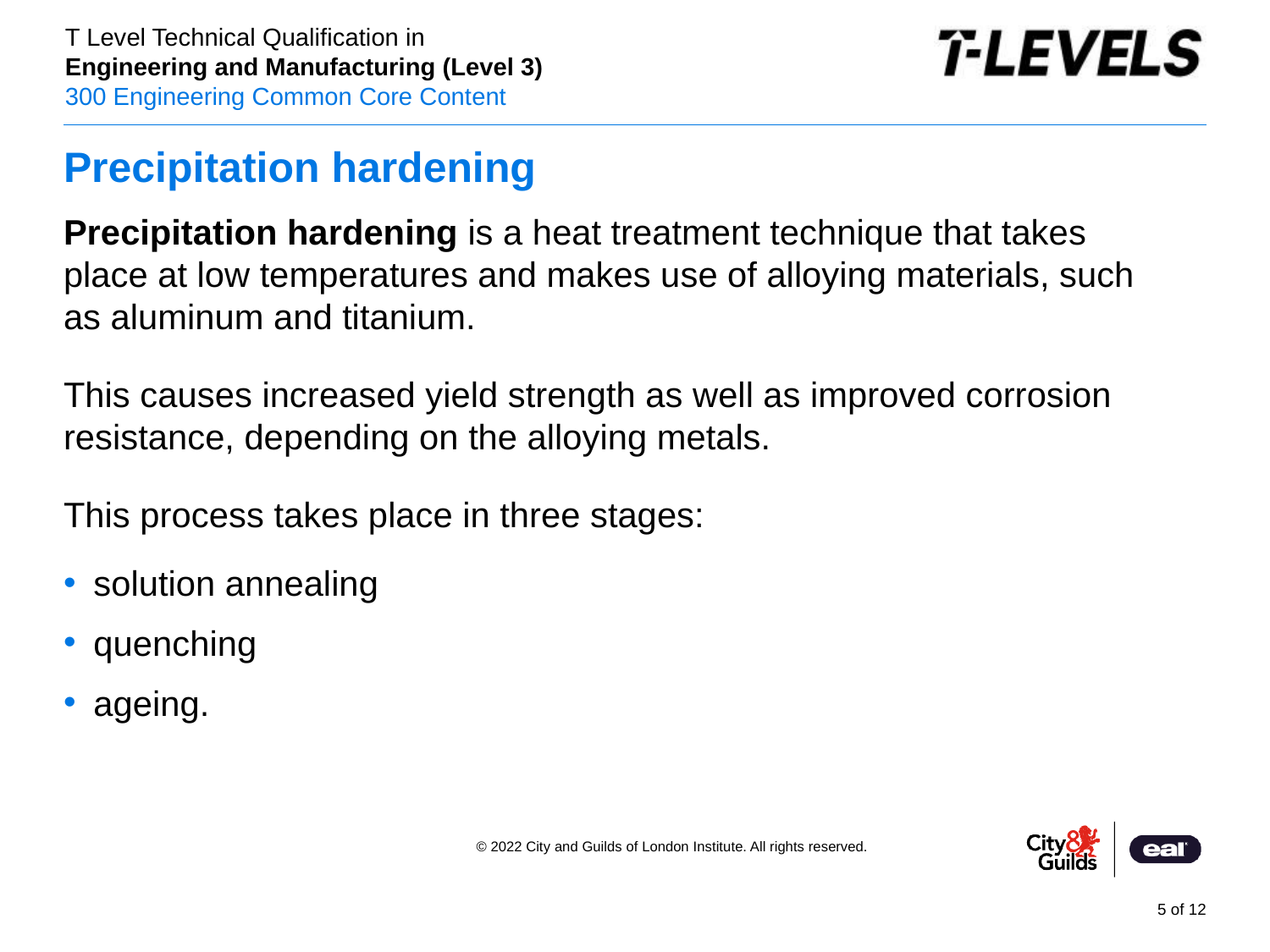

# Precipitation hardening
Precipitation hardening is a heat treatment technique that takes place at low temperatures and makes use of alloying materials, such as aluminum and titanium.
This causes increased yield strength as well as improved corrosion resistance, depending on the alloying metals.
This process takes place in three stages:
solution annealing
quenching
ageing.